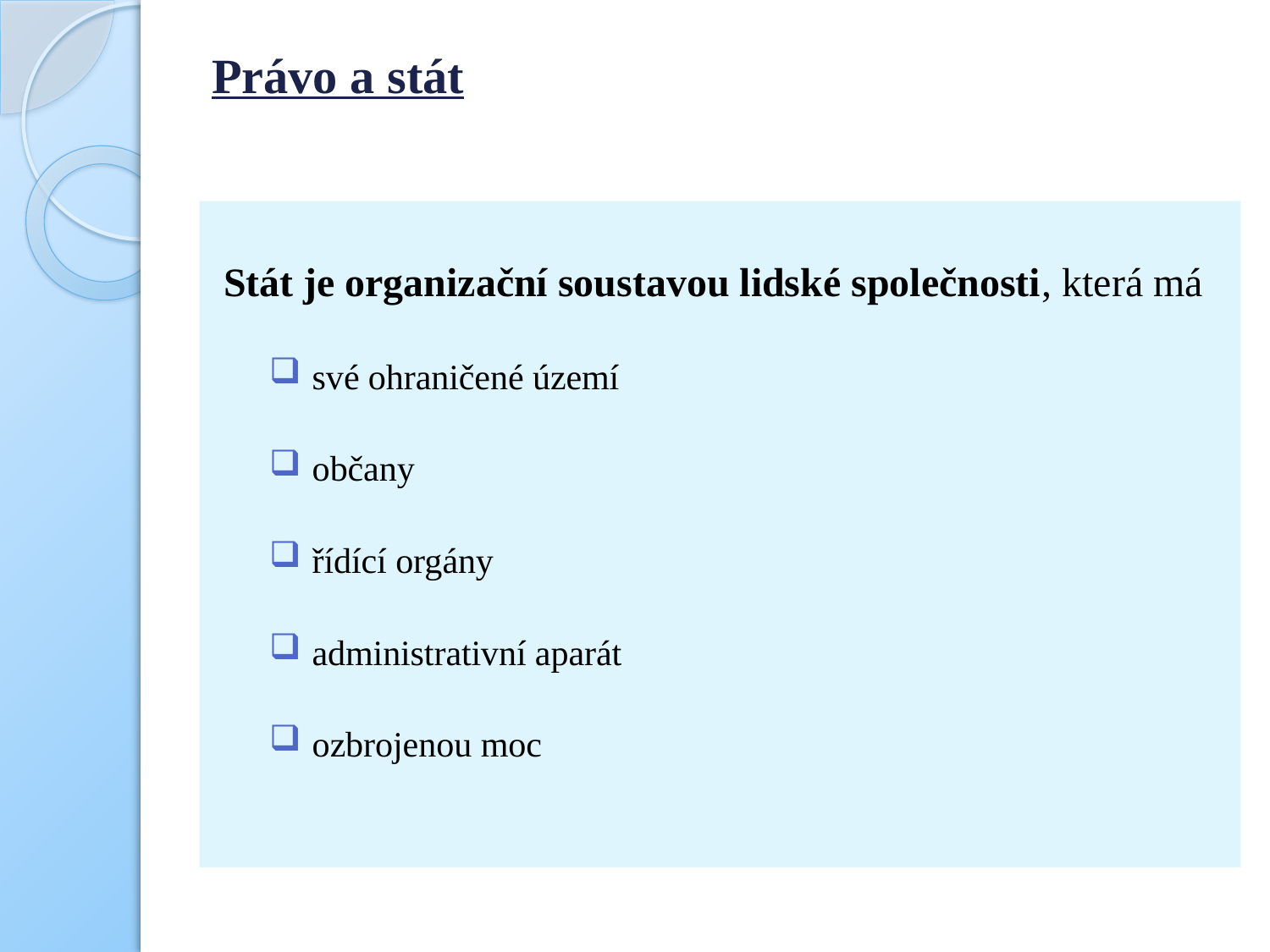

# Právo a stát
Stát je organizační soustavou lidské společnosti, která má
 své ohraničené území
 občany
 řídící orgány
 administrativní aparát
 ozbrojenou moc